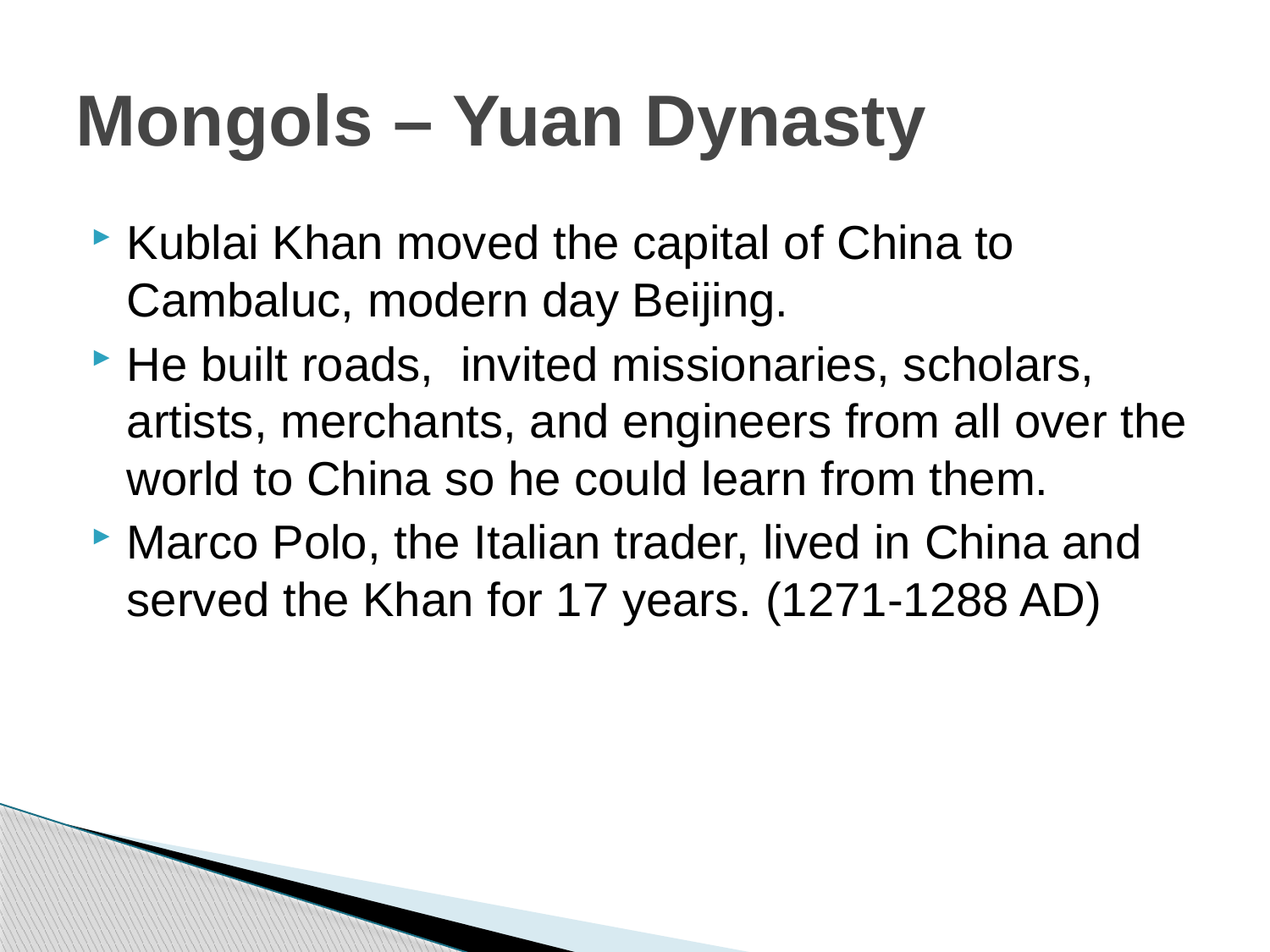

# Mongols – Yuan Dynasty
Kublai Khan moved the capital of China to Cambaluc, modern day Beijing.
He built roads,  invited missionaries, scholars, artists, merchants, and engineers from all over the world to China so he could learn from them.
Marco Polo, the Italian trader, lived in China and served the Khan for 17 years. (1271-1288 AD)